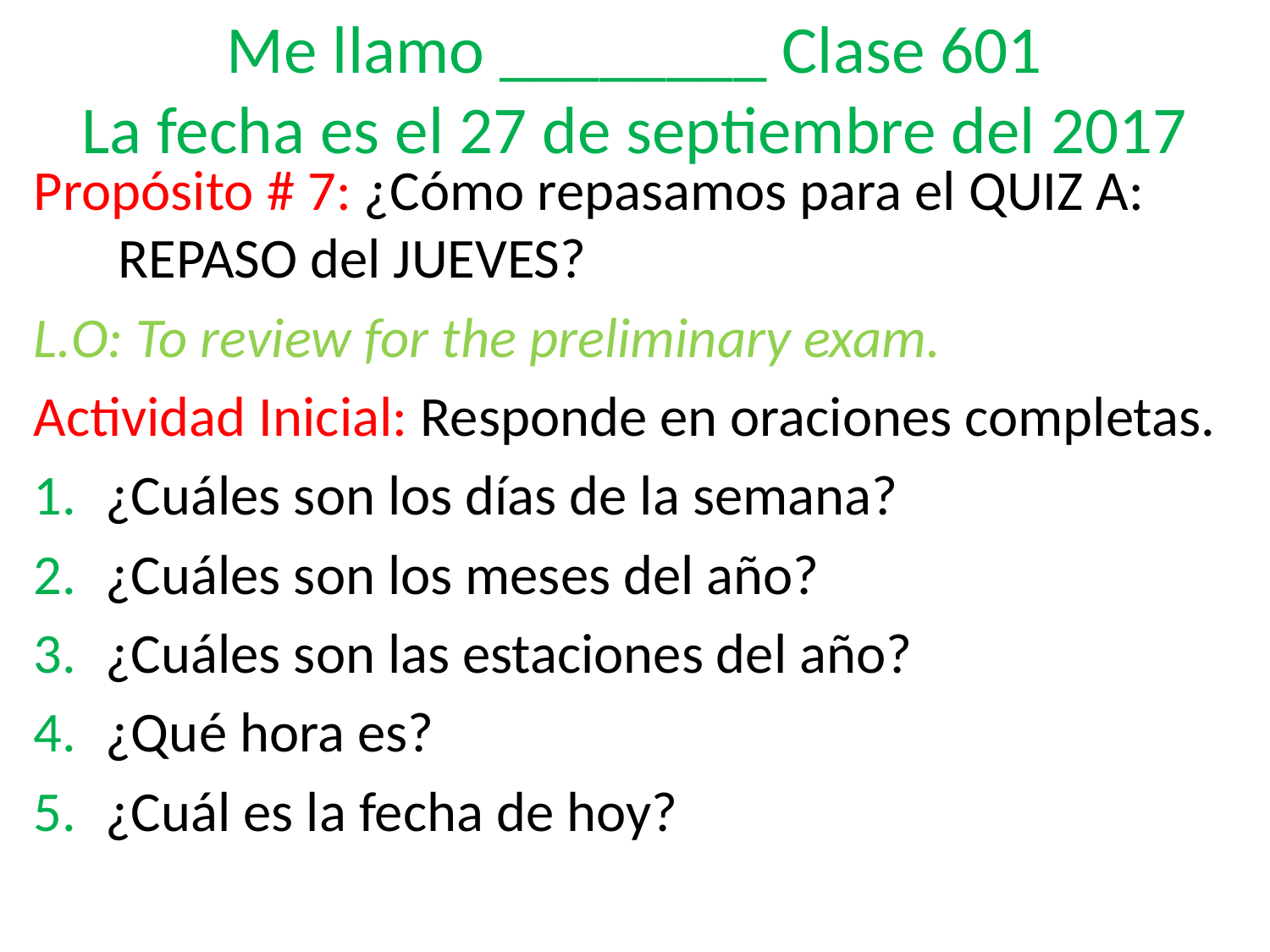

Me llamo ________ Clase 601
La fecha es el 27 de septiembre del 2017
Propósito # 7: ¿Cómo repasamos para el QUIZ A: REPASO del JUEVES?
L.O: To review for the preliminary exam.
Actividad Inicial: Responde en oraciones completas.
¿Cuáles son los días de la semana?
¿Cuáles son los meses del año?
¿Cuáles son las estaciones del año?
¿Qué hora es?
¿Cuál es la fecha de hoy?